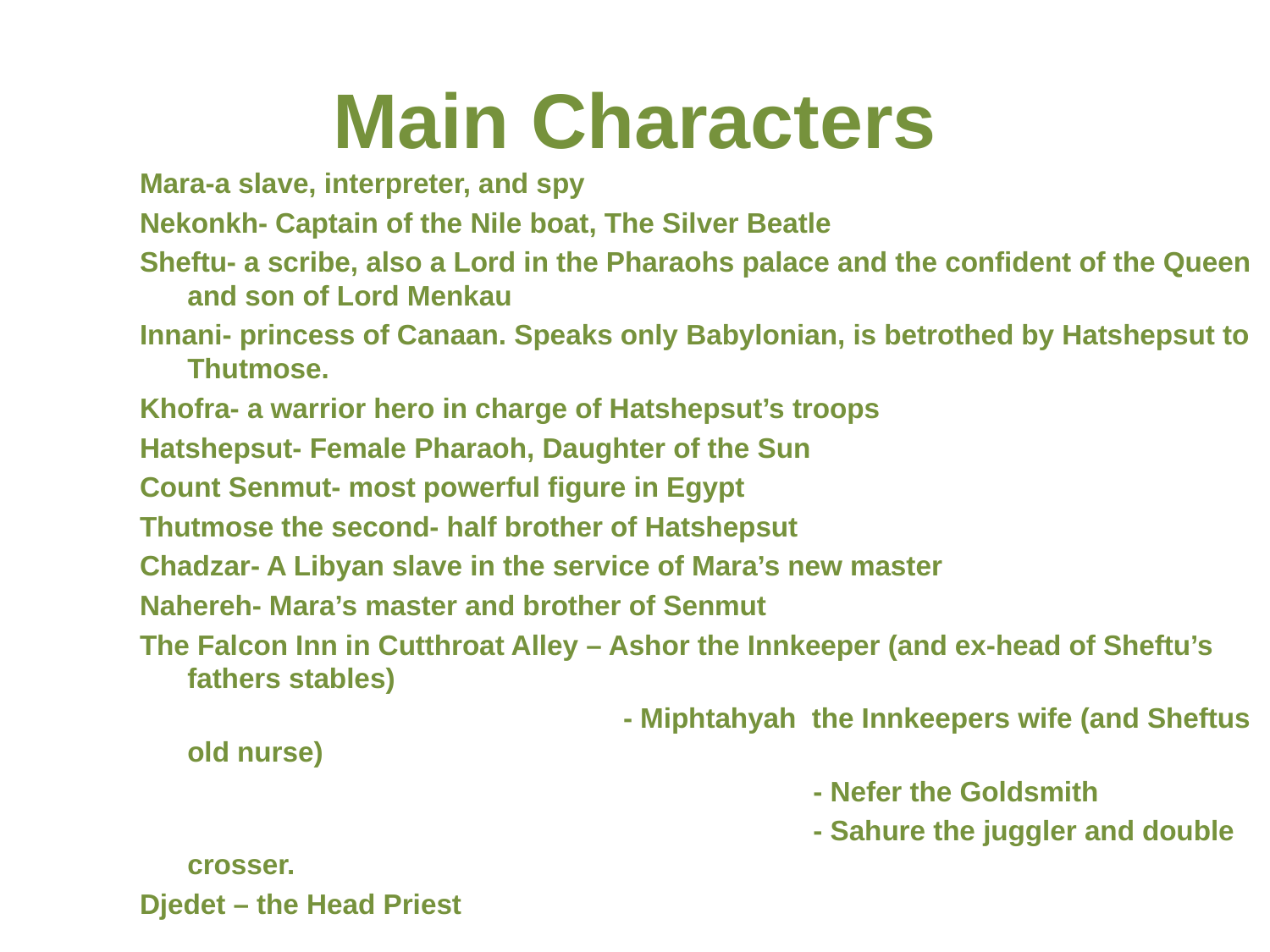

# Main Characters
Mara-a slave, interpreter, and spy
Nekonkh- Captain of the Nile boat, The Silver Beatle
Sheftu- a scribe, also a Lord in the Pharaohs palace and the confident of the Queen and son of Lord Menkau
Innani- princess of Canaan. Speaks only Babylonian, is betrothed by Hatshepsut to Thutmose.
Khofra- a warrior hero in charge of Hatshepsut’s troops
Hatshepsut- Female Pharaoh, Daughter of the Sun
Count Senmut- most powerful figure in Egypt
Thutmose the second- half brother of Hatshepsut
Chadzar- A Libyan slave in the service of Mara’s new master
Nahereh- Mara’s master and brother of Senmut
The Falcon Inn in Cutthroat Alley – Ashor the Innkeeper (and ex-head of Sheftu’s fathers stables)
				       - Miphtahyah  the Innkeepers wife (and Sheftus old nurse)
                                                                                      - Nefer the Goldsmith
                                                                                      - Sahure the juggler and double crosser.
Djedet – the Head Priest